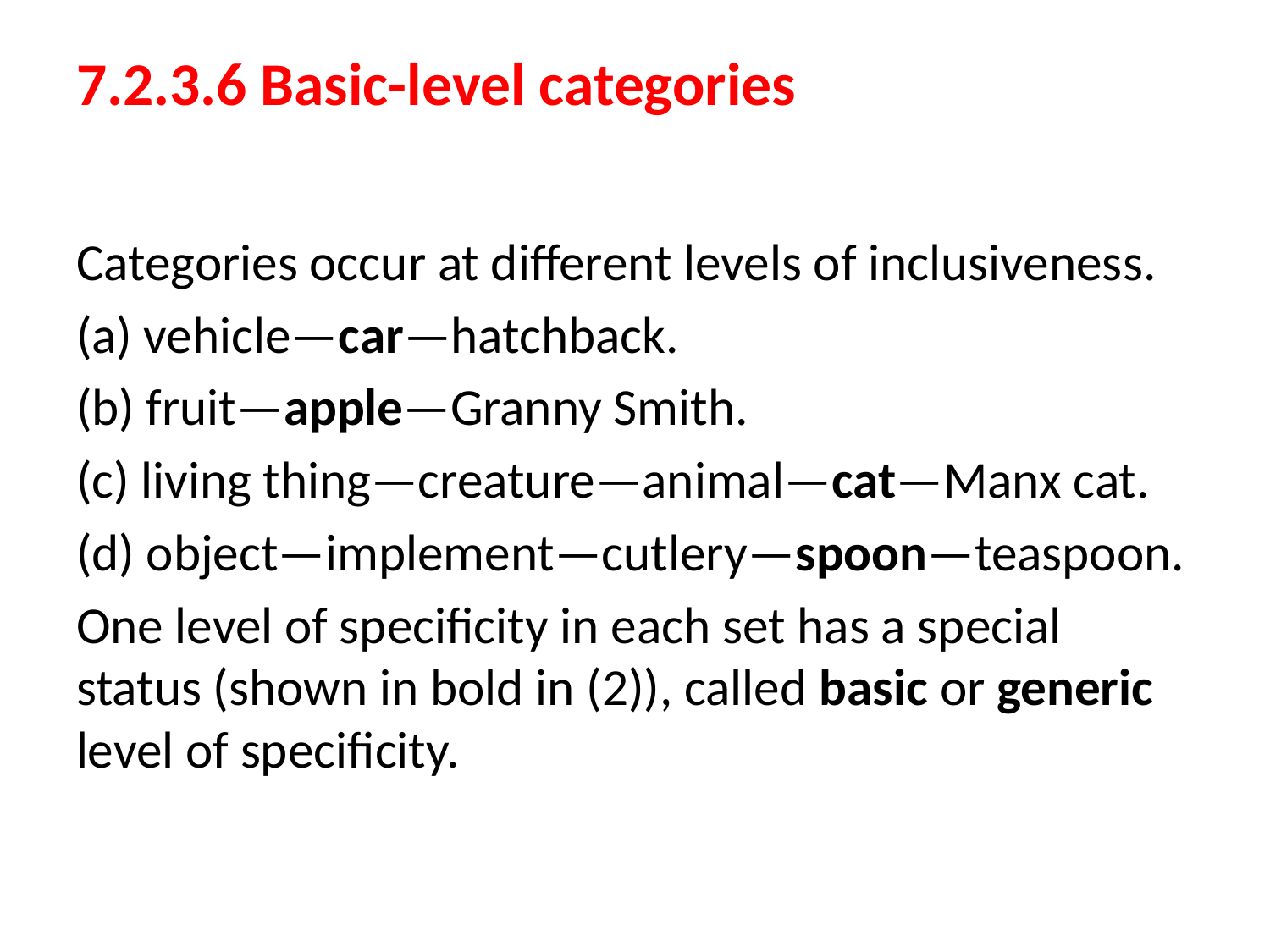

# 7.2.3.6 Basic-level categories
Categories occur at different levels of inclusiveness.
(a) vehicle—car—hatchback.
(b) fruit—apple—Granny Smith.
(c) living thing—creature—animal—cat—Manx cat.
(d) object—implement—cutlery—spoon—teaspoon.
One level of specificity in each set has a special status (shown in bold in (2)), called basic or generic level of specificity.